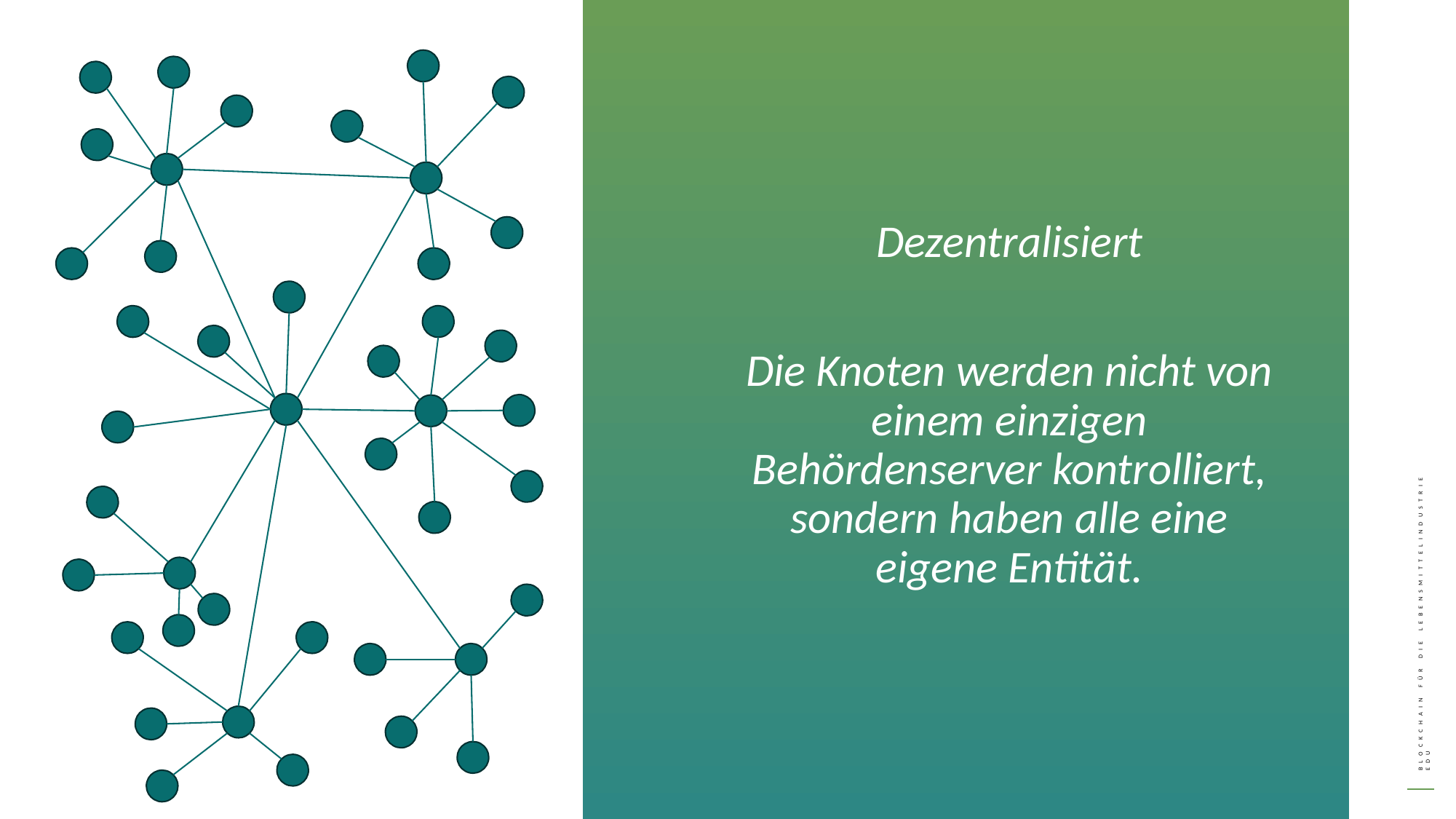

Dezentralisiert

Die Knoten werden nicht von einem einzigen Behördenserver kontrolliert, sondern haben alle eine eigene Entität.